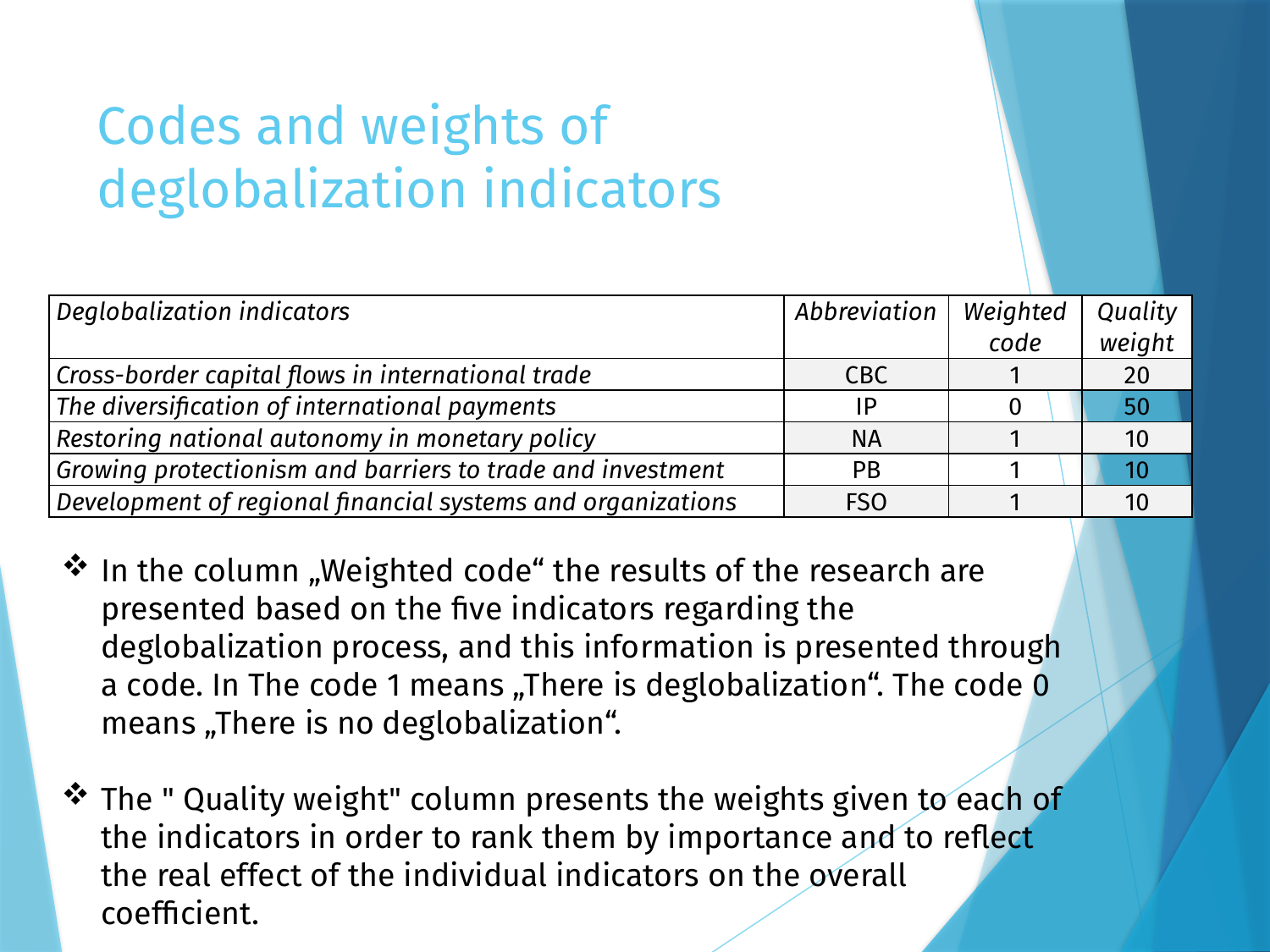

# Codes and weights of deglobalization indicators
| Deglobalization indicators | Abbreviation | Weighted code | Quality weight |
| --- | --- | --- | --- |
| Cross-border capital flows in international trade | CBC | 1 | 20 |
| The diversification of international payments | IP | 0 | 50 |
| Restoring national autonomy in monetary policy | NA | 1 | 10 |
| Growing protectionism and barriers to trade and investment | PB | 1 | 10 |
| Development of regional financial systems and organizations | FSO | 1 | 10 |
In the column „Weighted code“ the results of the research are presented based on the five indicators regarding the deglobalization process, and this information is presented through a code. In The code 1 means „There is deglobalization“. The code 0 means „There is no deglobalization“.

The " Quality weight" column presents the weights given to each of the indicators in order to rank them by importance and to reflect the real effect of the individual indicators on the overall coefficient.